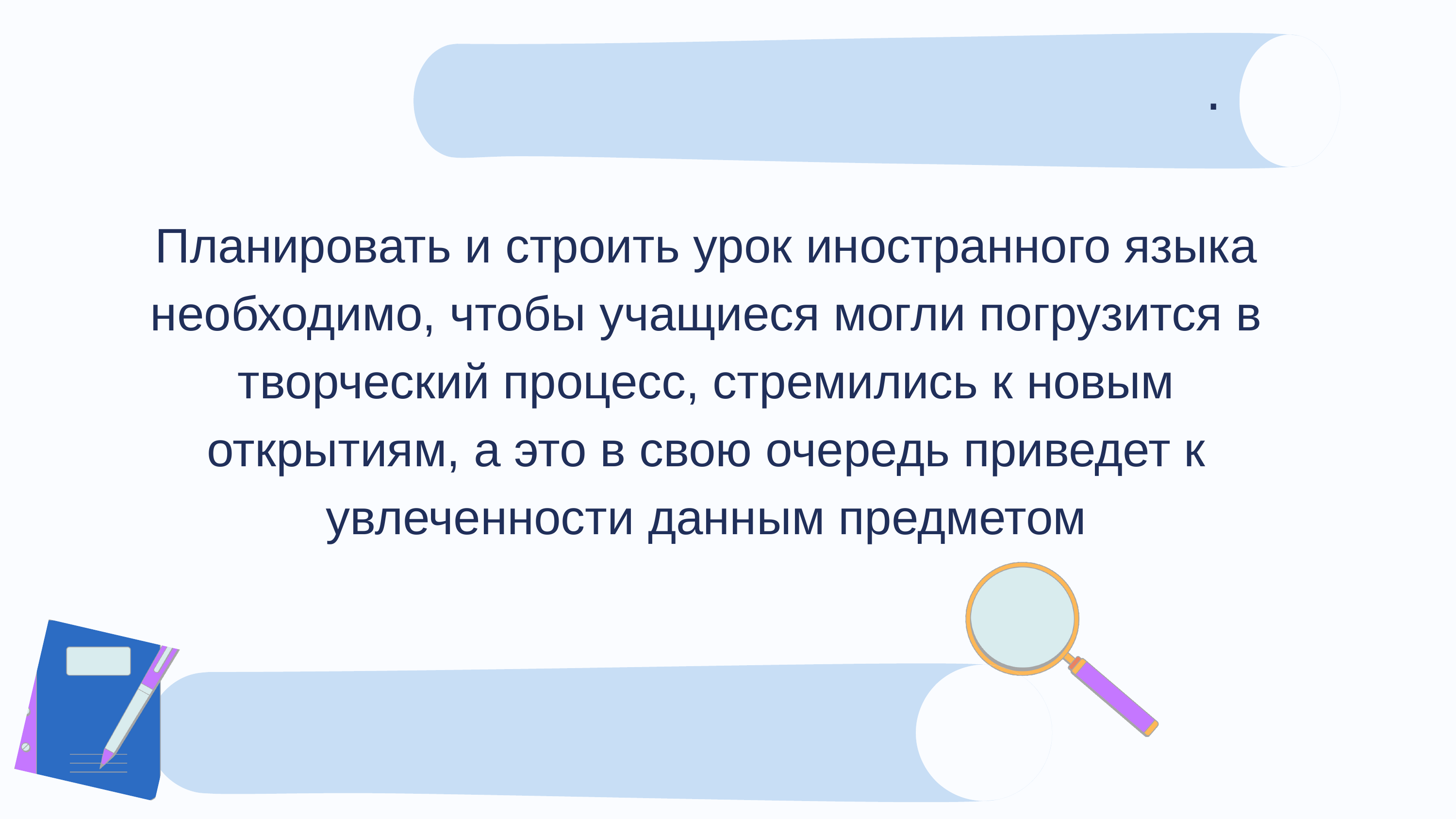

.
Планировать и строить урок иностранного языка необходимо, чтобы учащиеся могли погрузится в творческий процесс, стремились к новым открытиям, а это в свою очередь приведет к увлеченности данным предметом